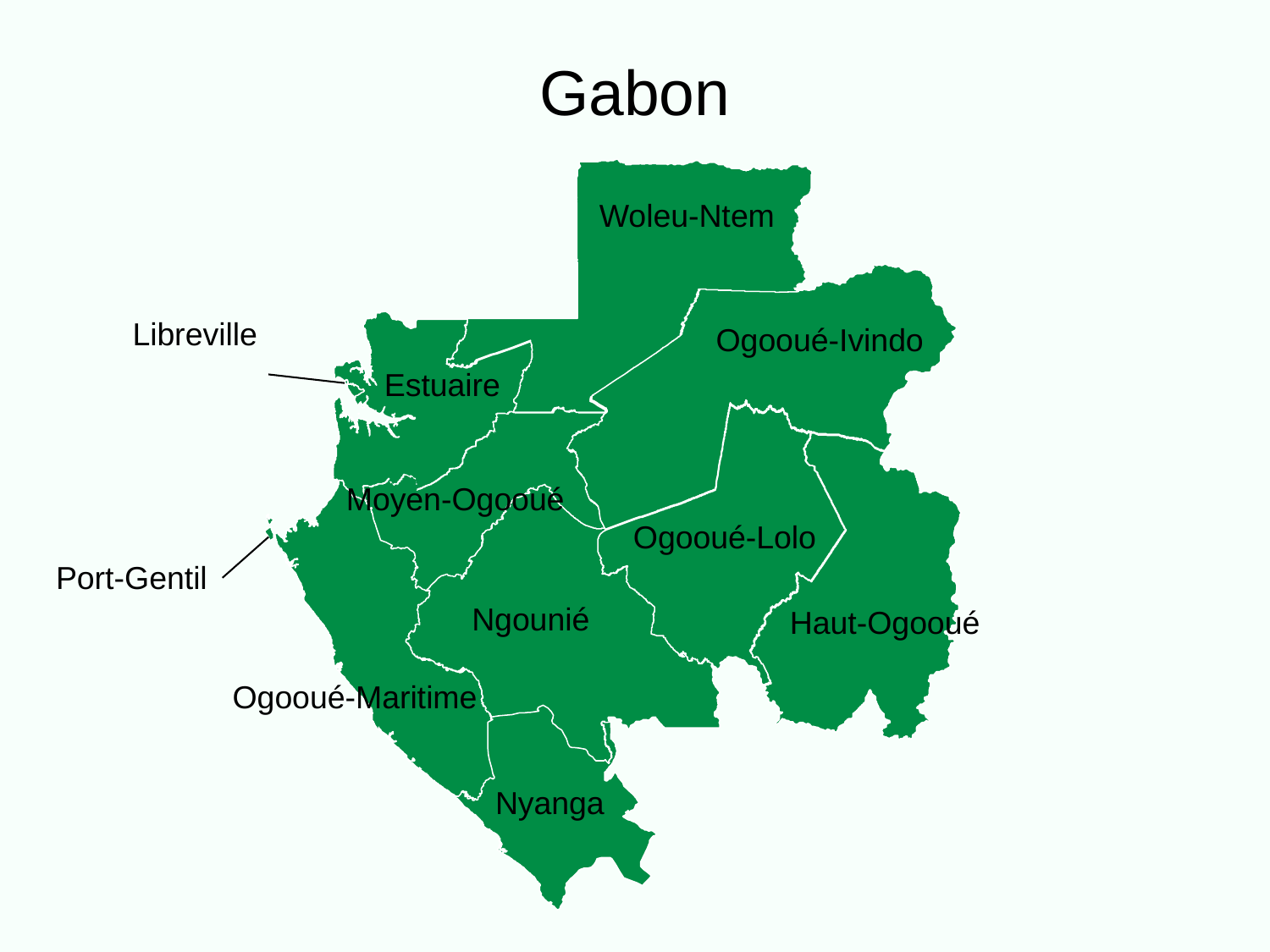

# Gabon

Woleu-Ntem

Libreville

Ogooué-Ivindo
Estuaire

Moyen-Ogooué

Ogooué-Lolo

Port-Gentil
Ngounié
Haut-Ogooué
Ogooué-Maritime

Nyanga